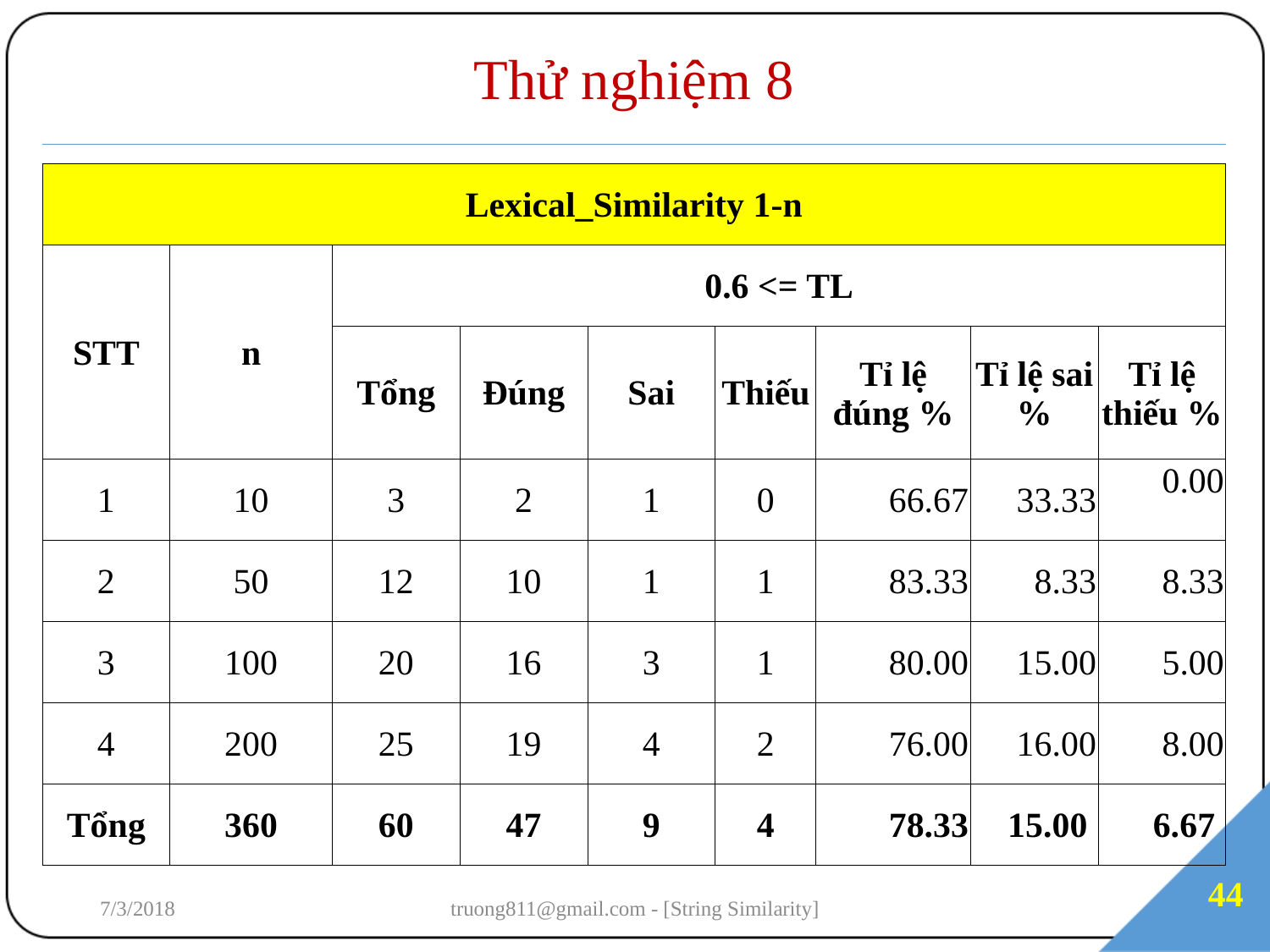

# Thử nghiệm 8

| Lexical\_Similarity 1-n |  |  |  |  |  |  |  |  |
| --- | --- | --- | --- | --- | --- | --- | --- | --- |
| STT | n | 0.6 <= TL |  |  |  |  |  |  |
|  |  | Tổng | Đúng | Sai | Thiếu | Tỉ lệ đúng % | Tỉ lệ sai % | Tỉ lệ thiếu % |
| 1 | 10 | 3 | 2 | 1 | 0 | 66.67 | 33.33 | 0.00 |
| 2 | 50 | 12 | 10 | 1 | 1 | 83.33 | 8.33 | 8.33 |
| 3 | 100 | 20 | 16 | 3 | 1 | 80.00 | 15.00 | 5.00 |
| 4 | 200 | 25 | 19 | 4 | 2 | 76.00 | 16.00 | 8.00 |
| Tổng | 360 | 60 | 47 | 9 | 4 | 78.33 | 15.00 | 6.67 |
44
7/3/2018
truong811@gmail.com - [String Similarity]